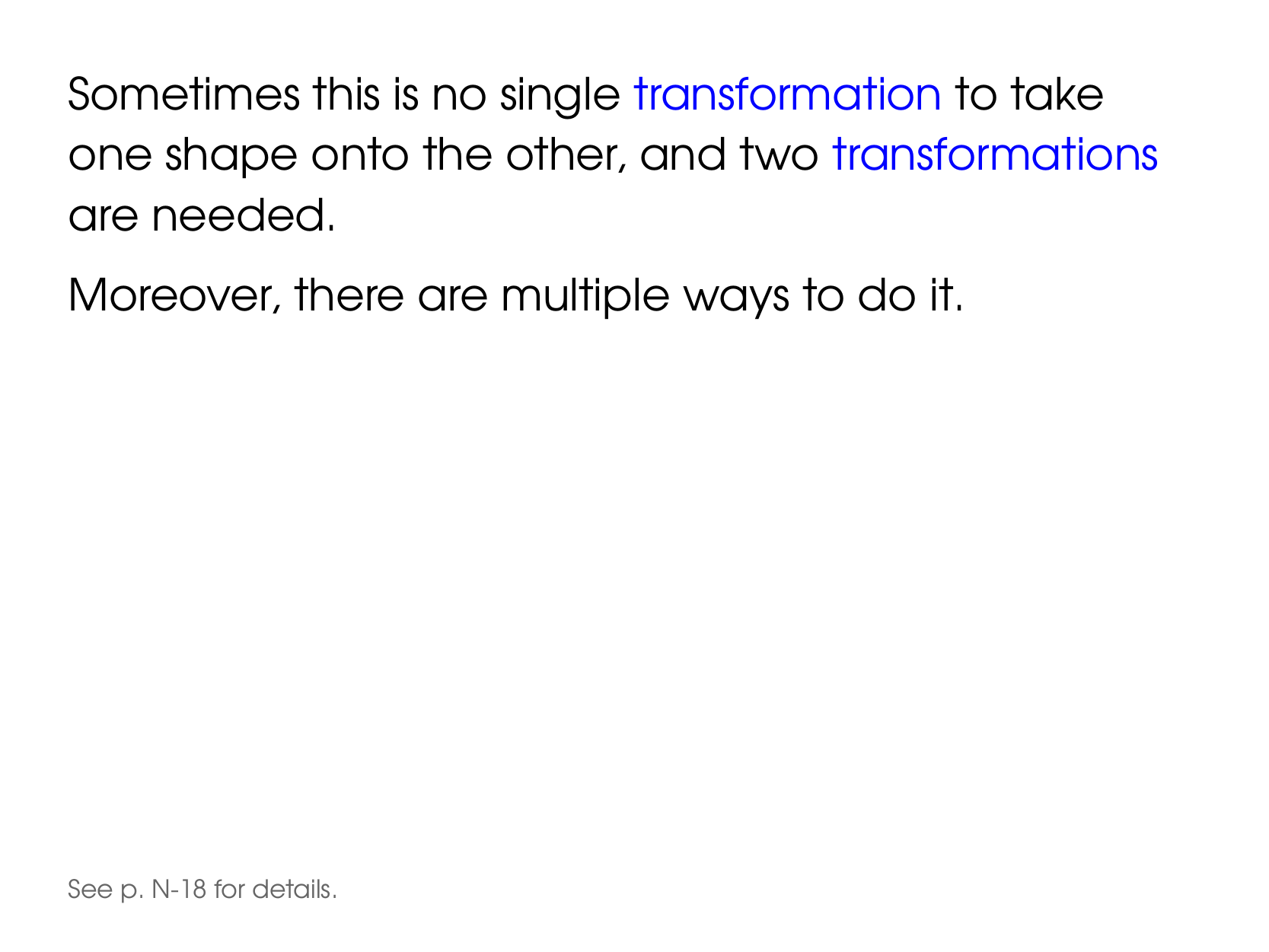

Sometimes this is no single transformation to take one shape onto the other, and two transformations are needed.
Moreover, there are multiple ways to do it.
See p. N-18 for details.